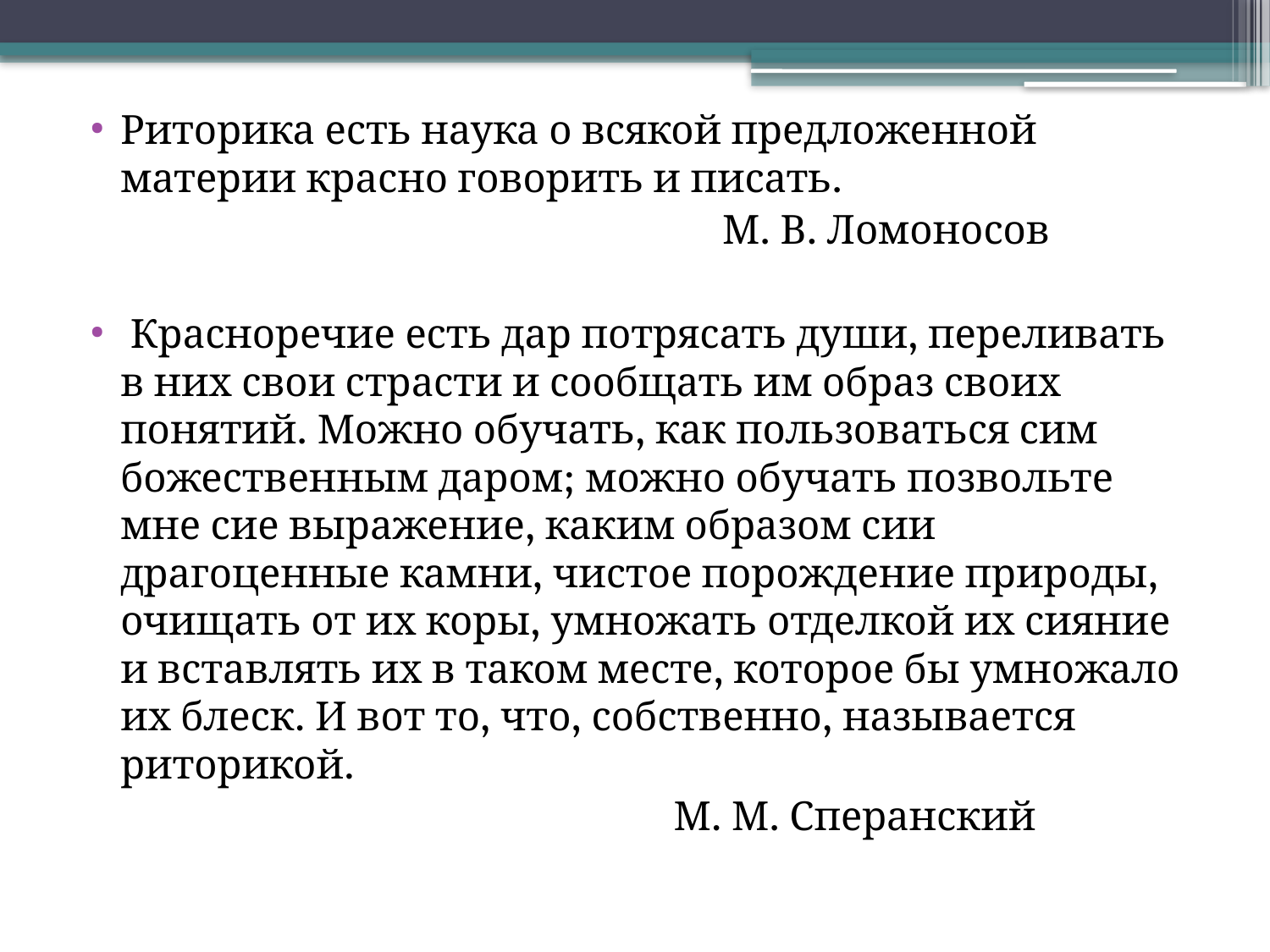

Риторика есть наука о всякой предложенной материи красно говорить и писать.
                                                                 М. В. Ломоносов

 Красноречие есть дар потрясать души, переливать в них свои страсти и сообщать им образ своих понятий. Можно обучать, как пользоваться сим божественным даром; можно обучать позвольте мне сие выражение, каким образом сии драгоценные камни, чистое порождение природы, очищать от их коры, умножать отделкой их сияние и вставлять их в таком месте, которое бы умножало их блеск. И вот то, что, собственно, называется риторикой.
                                                            М. М. Сперанский